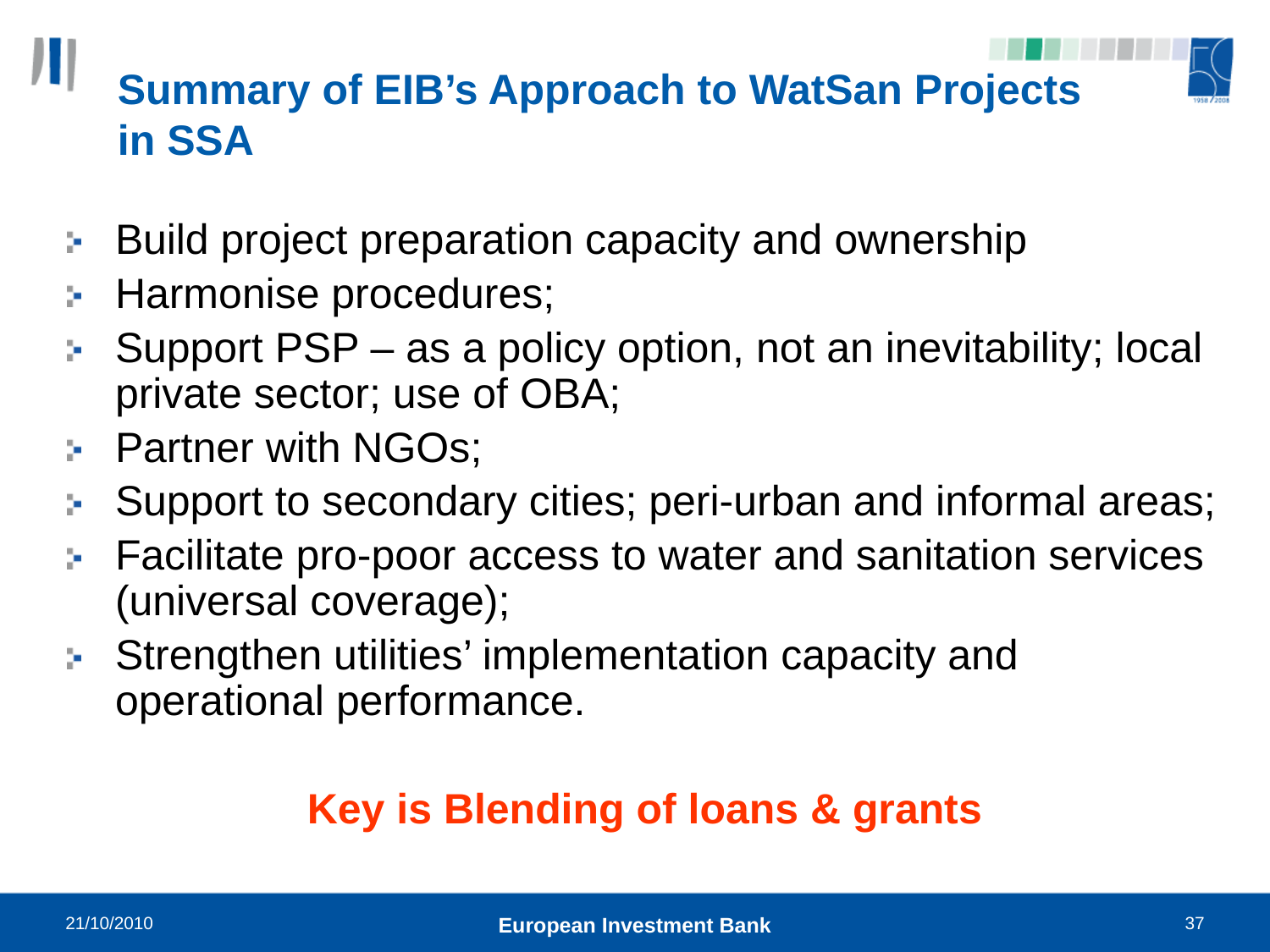

# Summary of EIB’s Approach to WatSan Projects in SSA

Build project preparation capacity and ownership
Harmonise procedures;
Support PSP – as a policy option, not an inevitability; local private sector; use of OBA;
Partner with NGOs;
Support to secondary cities; peri-urban and informal areas;
Facilitate pro-poor access to water and sanitation services (universal coverage);
Strengthen utilities’ implementation capacity and operational performance.

Key is Blending of loans & grants
21/10/2010
European Investment Bank
37